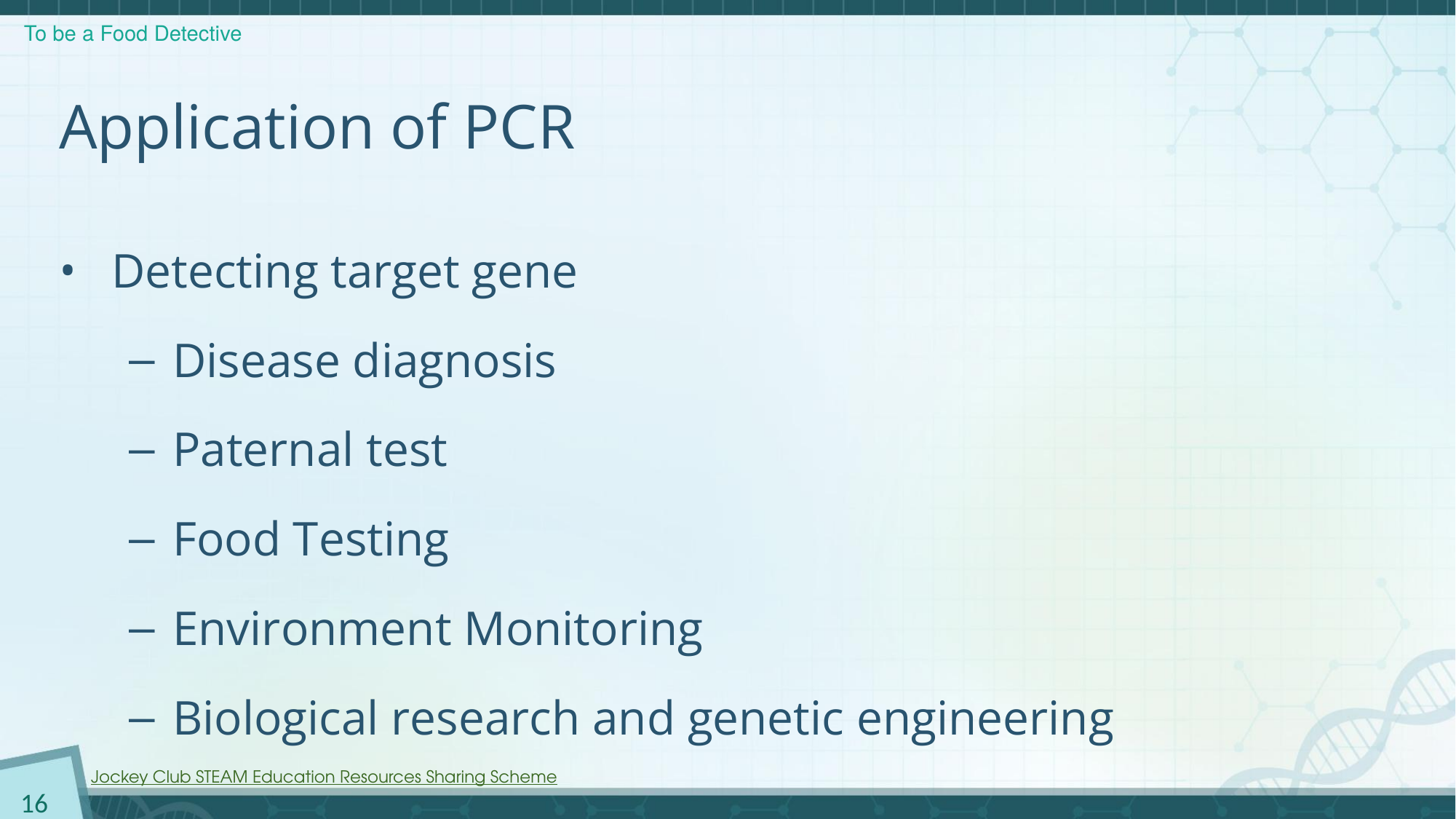

# Application of PCR
Detecting target gene
Disease diagnosis
Paternal test
Food Testing
Environment Monitoring
Biological research and genetic engineering

16